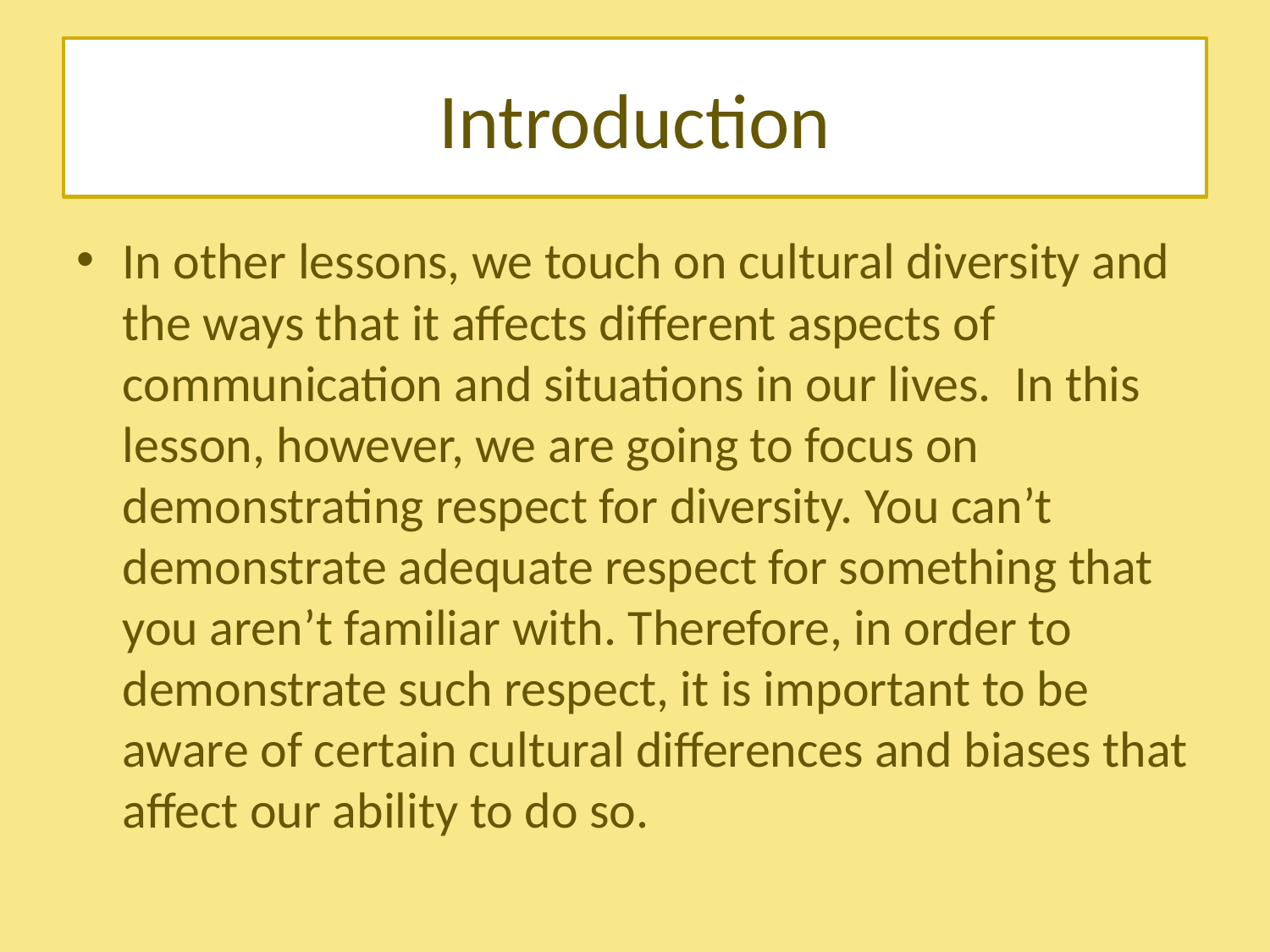

# Introduction
In other lessons, we touch on cultural diversity and the ways that it affects different aspects of communication and situations in our lives.  In this lesson, however, we are going to focus on demonstrating respect for diversity. You can’t demonstrate adequate respect for something that you aren’t familiar with. Therefore, in order to demonstrate such respect, it is important to be aware of certain cultural differences and biases that affect our ability to do so.